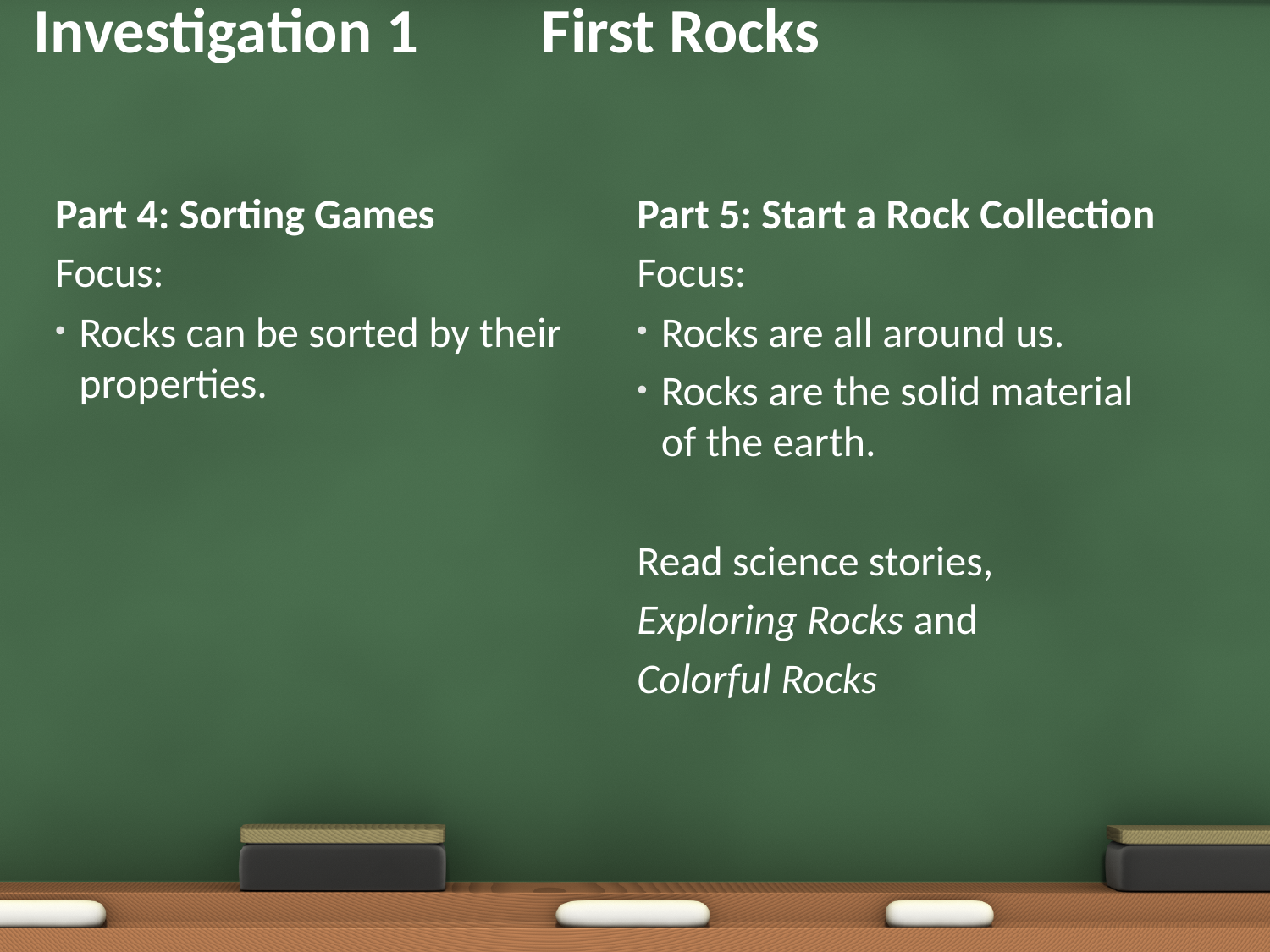

# Investigation 1	First Rocks
Part 4: Sorting Games
Focus:
Rocks can be sorted by their properties.
Part 5: Start a Rock Collection
Focus:
Rocks are all around us.
Rocks are the solid material of the earth.

Read science stories,
Exploring Rocks and
Colorful Rocks